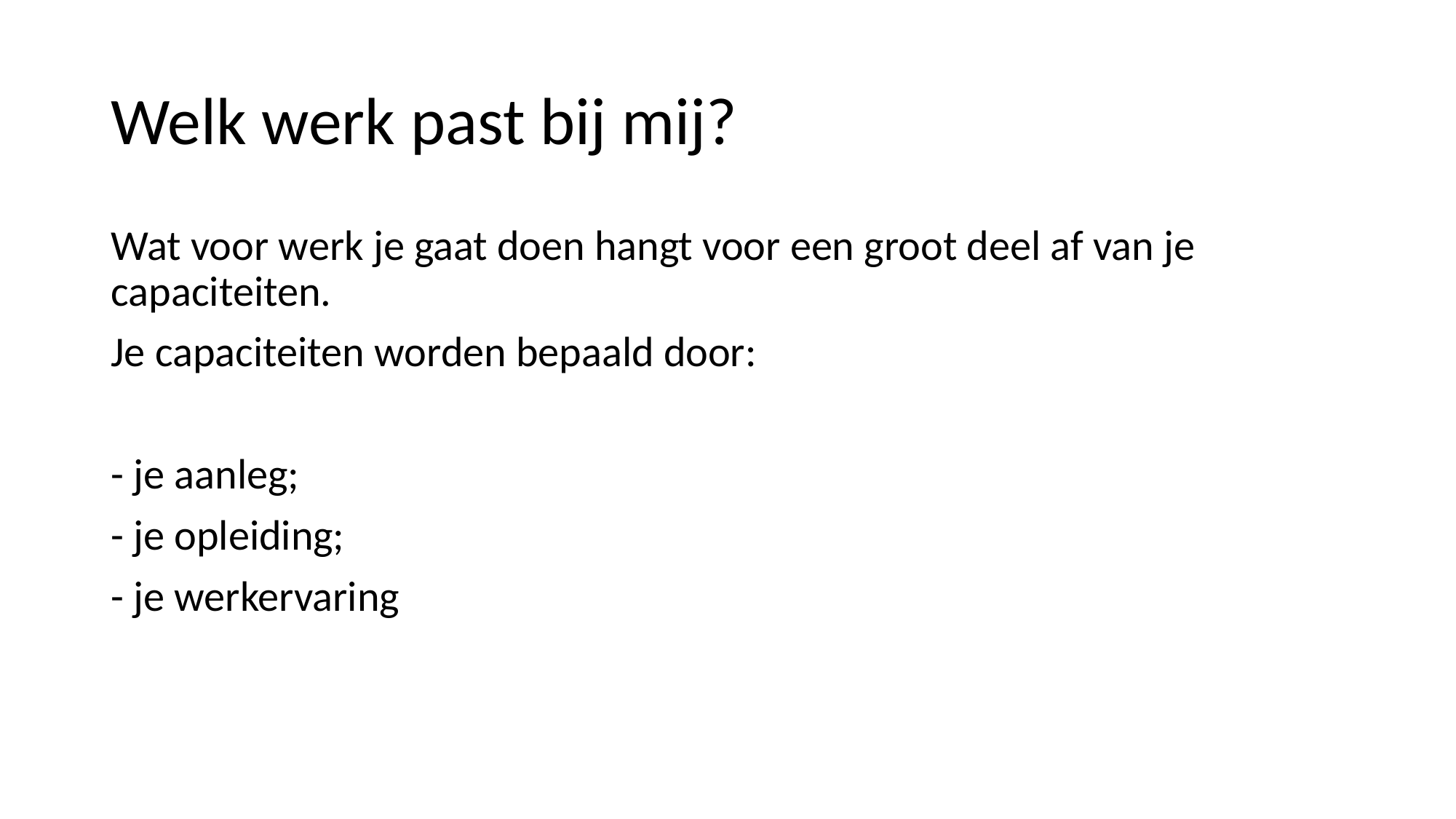

# Welk werk past bij mij?
Wat voor werk je gaat doen hangt voor een groot deel af van je capaciteiten.
Je capaciteiten worden bepaald door:

- je aanleg;
- je opleiding;
- je werkervaring